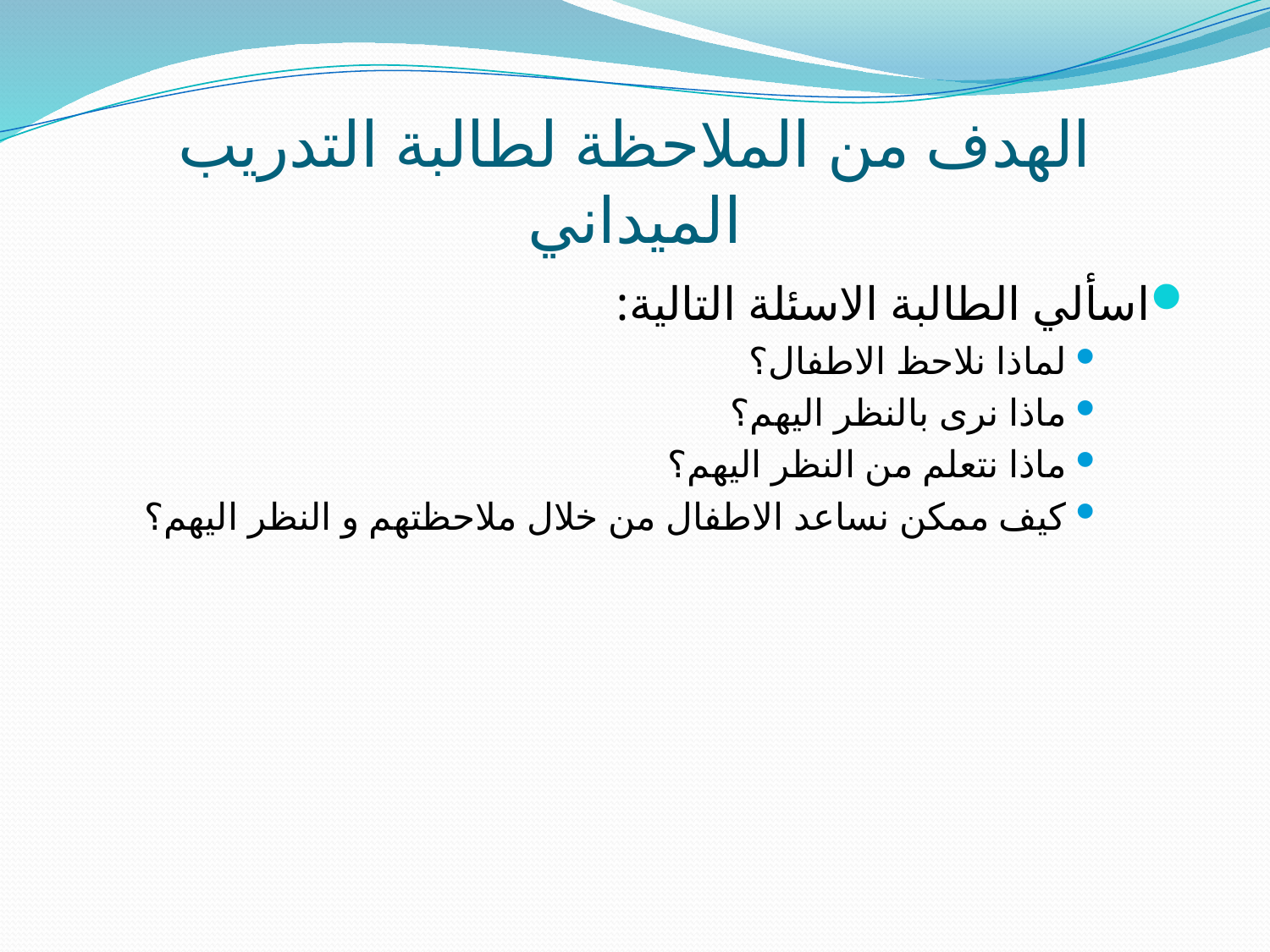

# الهدف من الملاحظة لطالبة التدريب الميداني
اسألي الطالبة الاسئلة التالية:
لماذا نلاحظ الاطفال؟
ماذا نرى بالنظر اليهم؟
ماذا نتعلم من النظر اليهم؟
كيف ممكن نساعد الاطفال من خلال ملاحظتهم و النظر اليهم؟